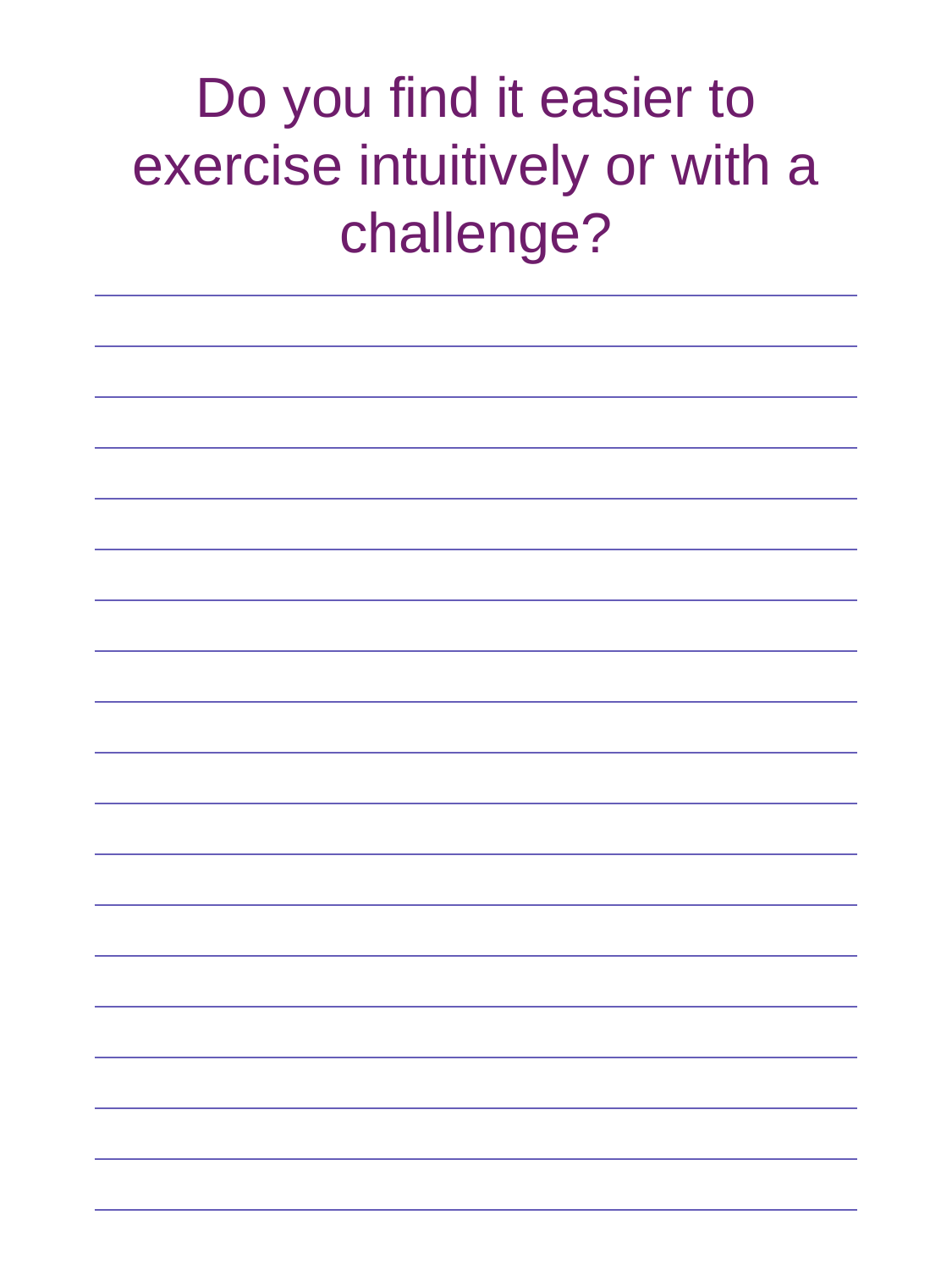

Do you find it easier to exercise intuitively or with a challenge?
|  |
| --- |
|  |
|  |
|  |
|  |
|  |
|  |
|  |
|  |
|  |
|  |
|  |
|  |
|  |
|  |
|  |
|  |
|  |